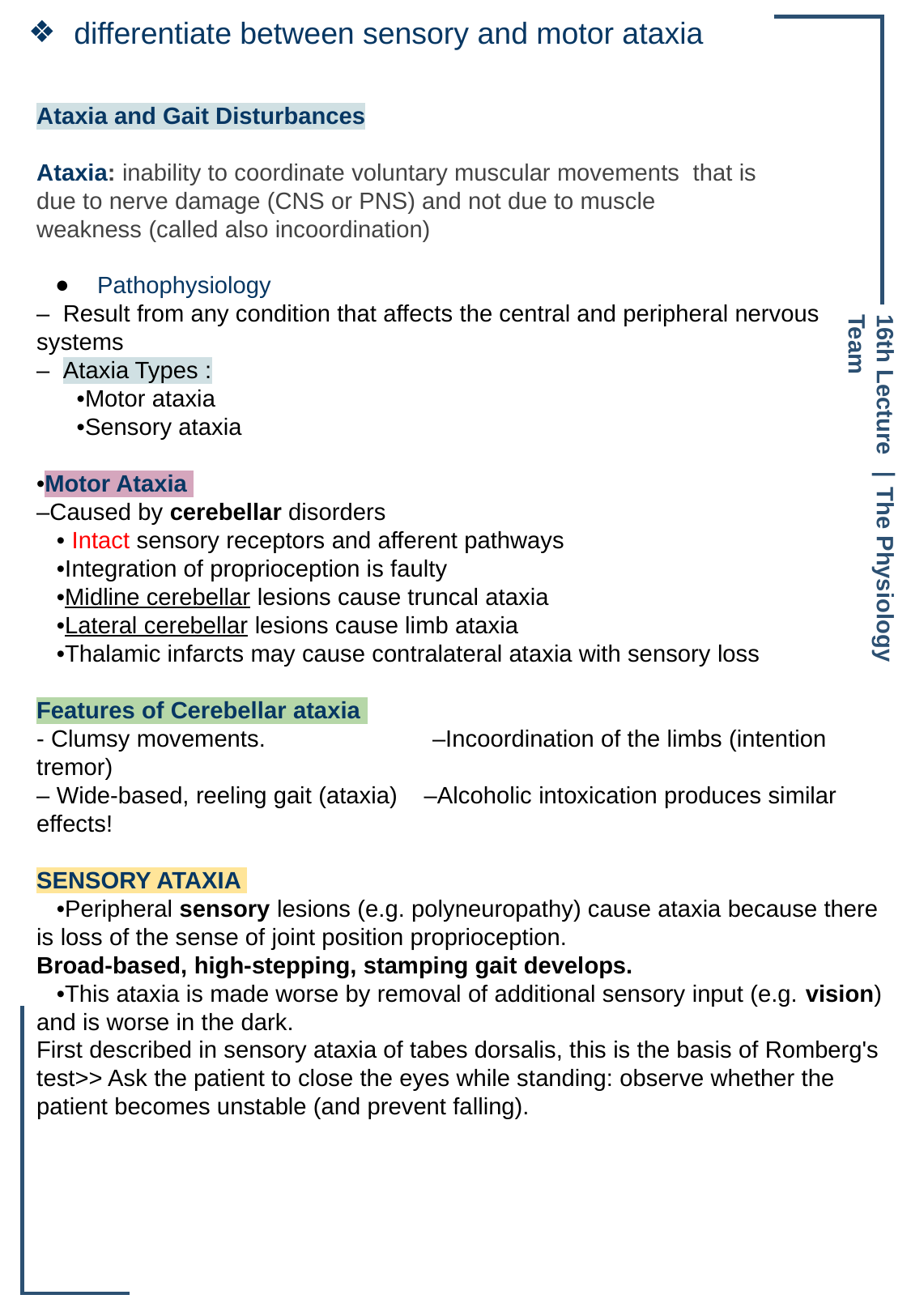

differentiate between sensory and motor ataxia
Ataxia and Gait Disturbances

Ataxia: inability to coordinate voluntary muscular movements  that is
due to nerve damage (CNS or PNS) and not due to muscle
weakness (called also incoordination)

Pathophysiology
–  Result from any condition that affects the central and peripheral nervous systems
–  Ataxia Types :
      •Motor ataxia
      •Sensory ataxia

•Motor Ataxia
–Caused by cerebellar disorders
   • Intact sensory receptors and afferent pathways
   •Integration of proprioception is faulty
   •Midline cerebellar lesions cause truncal ataxia
   •Lateral cerebellar lesions cause limb ataxia
   •Thalamic infarcts may cause contralateral ataxia with sensory loss

Features of Cerebellar ataxia
- Clumsy movements.                         –Incoordination of the limbs (intention tremor)
– Wide-based, reeling gait (ataxia)    –Alcoholic intoxication produces similar effects!

SENSORY ATAXIA
   •Peripheral sensory lesions (e.g. polyneuropathy) cause ataxia because there is loss of the sense of joint position proprioception.
Broad-based, high-stepping, stamping gait develops.
   •This ataxia is made worse by removal of additional sensory input (e.g. vision) and is worse in the dark.
First described in sensory ataxia of tabes dorsalis, this is the basis of Romberg's test>> Ask the patient to close the eyes while standing: observe whether the patient becomes unstable (and prevent falling).

16th Lecture  ∣ The Physiology Team